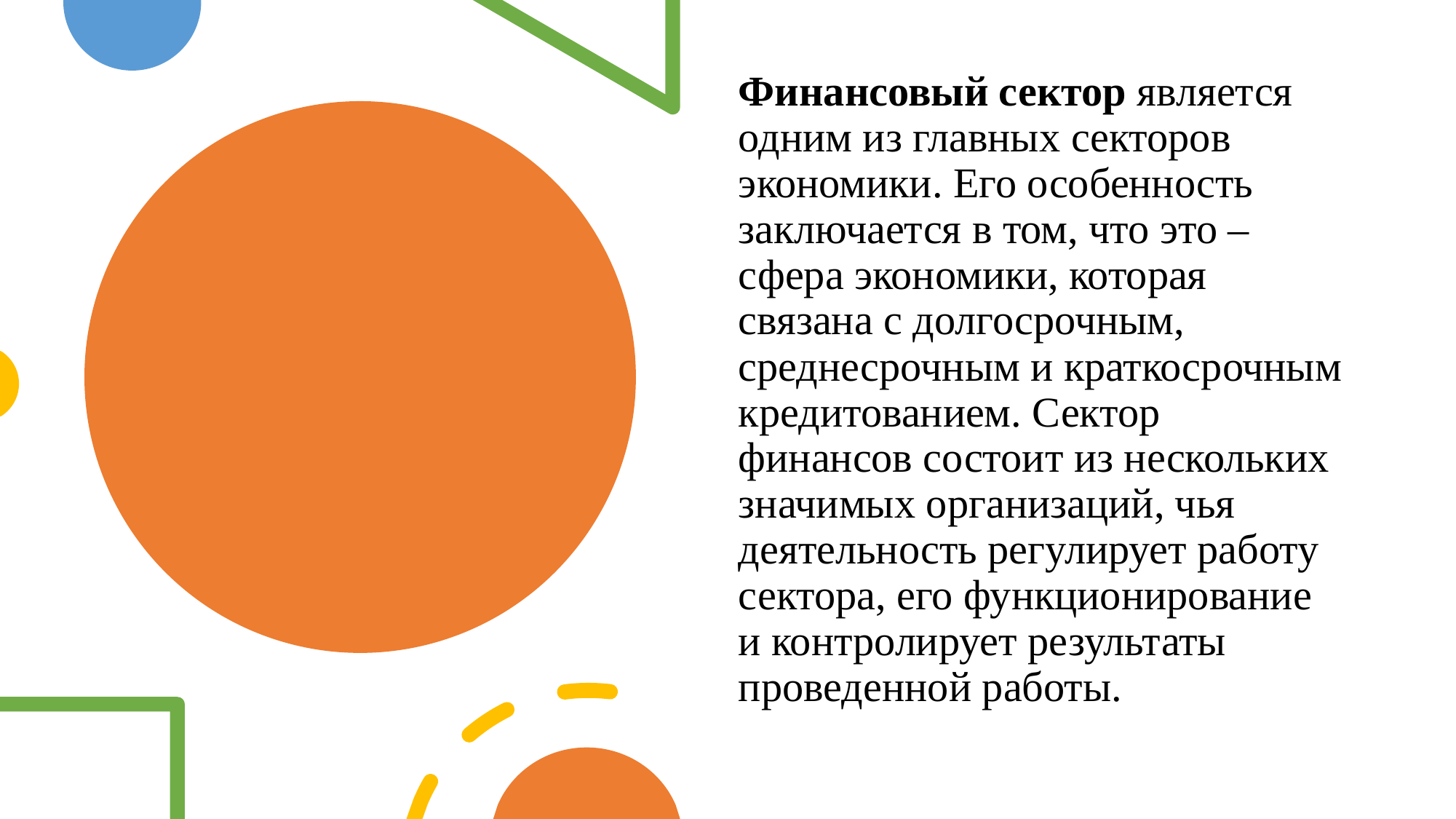

Финансовый сектор является одним из главных секторов экономики. Его особенность заключается в том, что это – сфера экономики, которая связана с долгосрочным, среднесрочным и краткосрочным кредитованием. Сектор финансов состоит из нескольких значимых организаций, чья деятельность регулирует работу сектора, его функционирование и контролирует результаты проведенной работы.